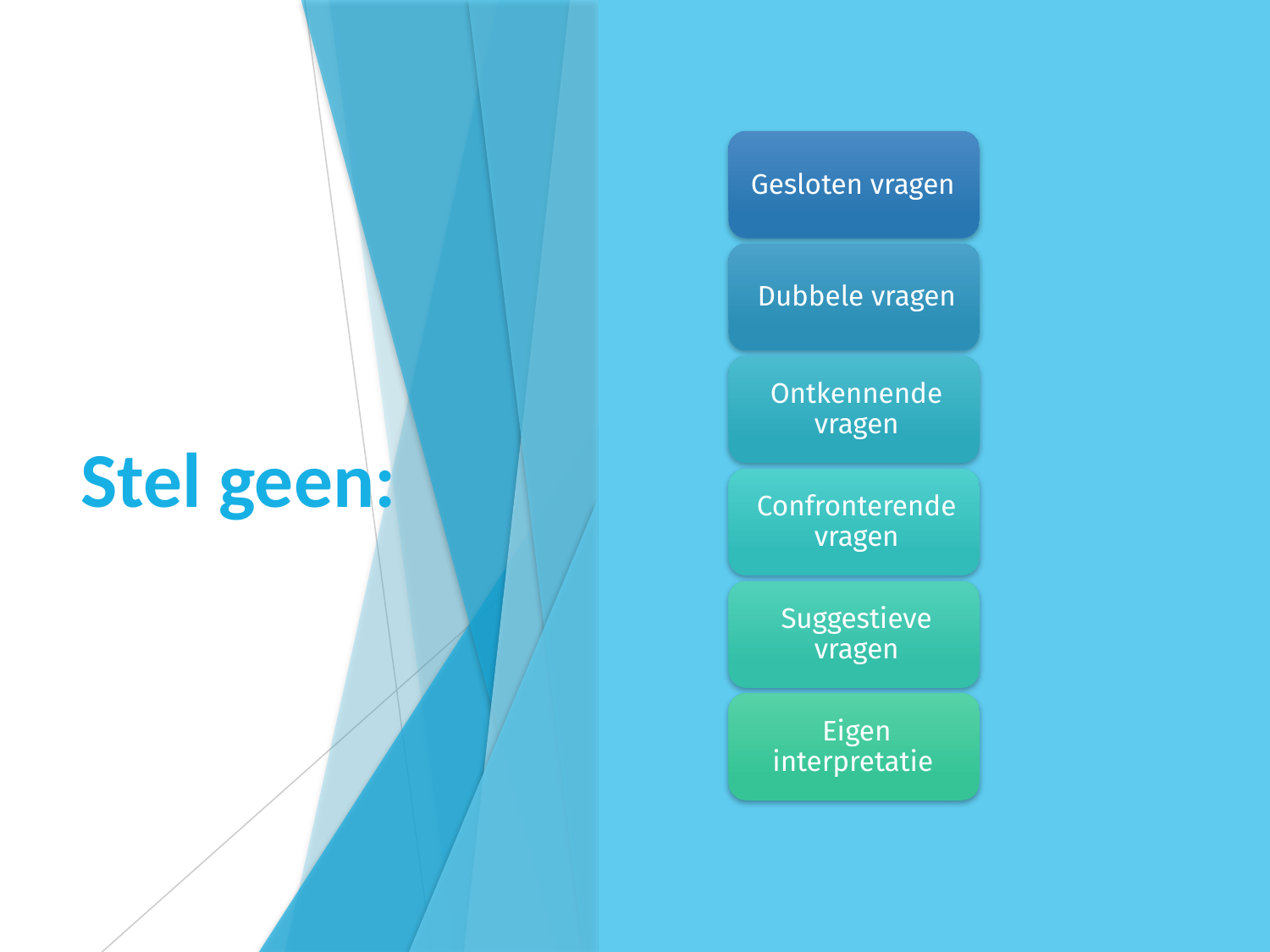

Gesloten vragen
Dubbele vragen
Ontkennende vragen
Confronterende vragen
Suggestieve vragen
Eigen interpretatie
# Stel geen: